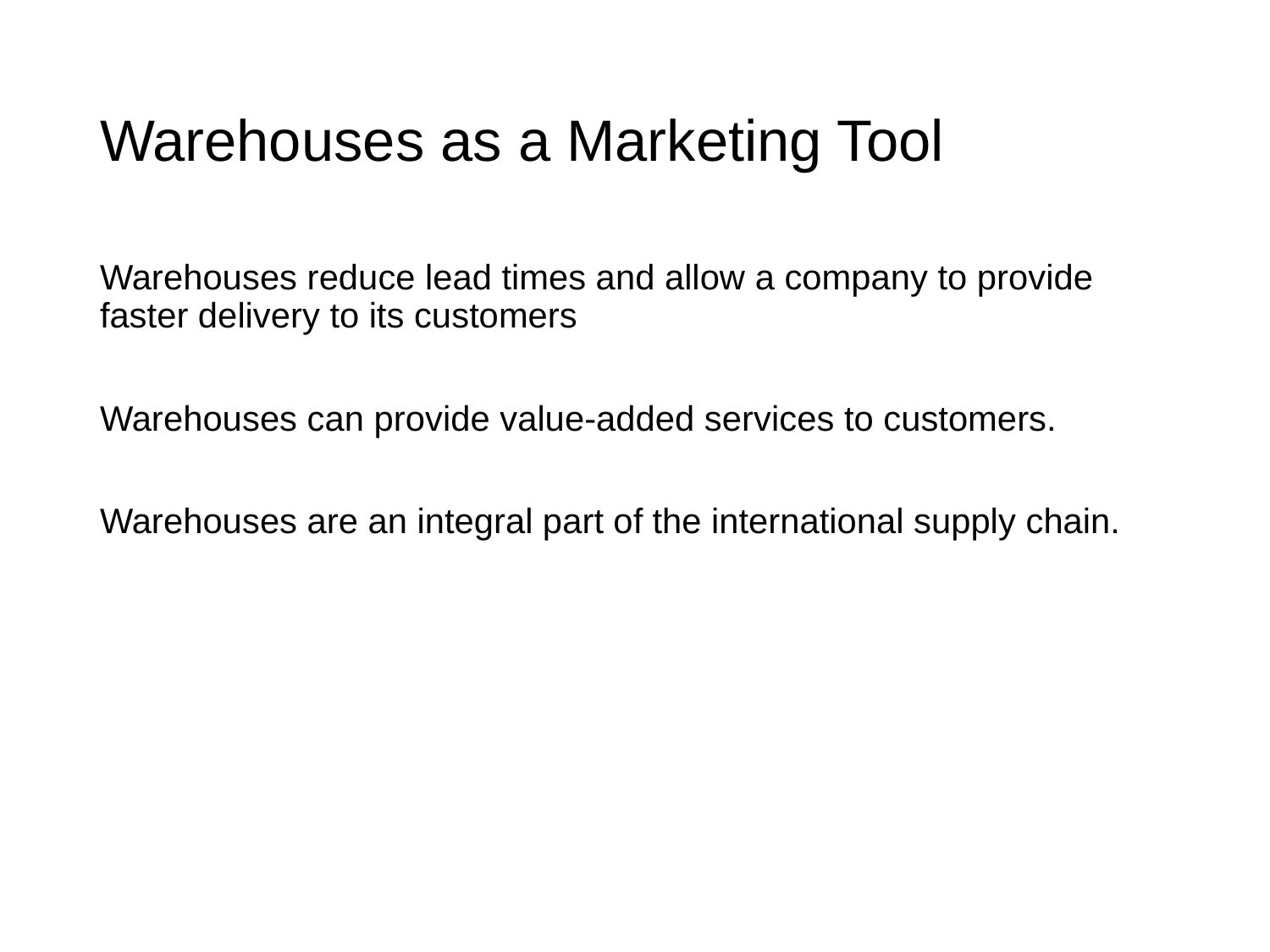

# Warehouses as a Marketing Tool
Warehouses reduce lead times and allow a company to provide faster delivery to its customers

Warehouses can provide value-added services to customers.

Warehouses are an integral part of the international supply chain.